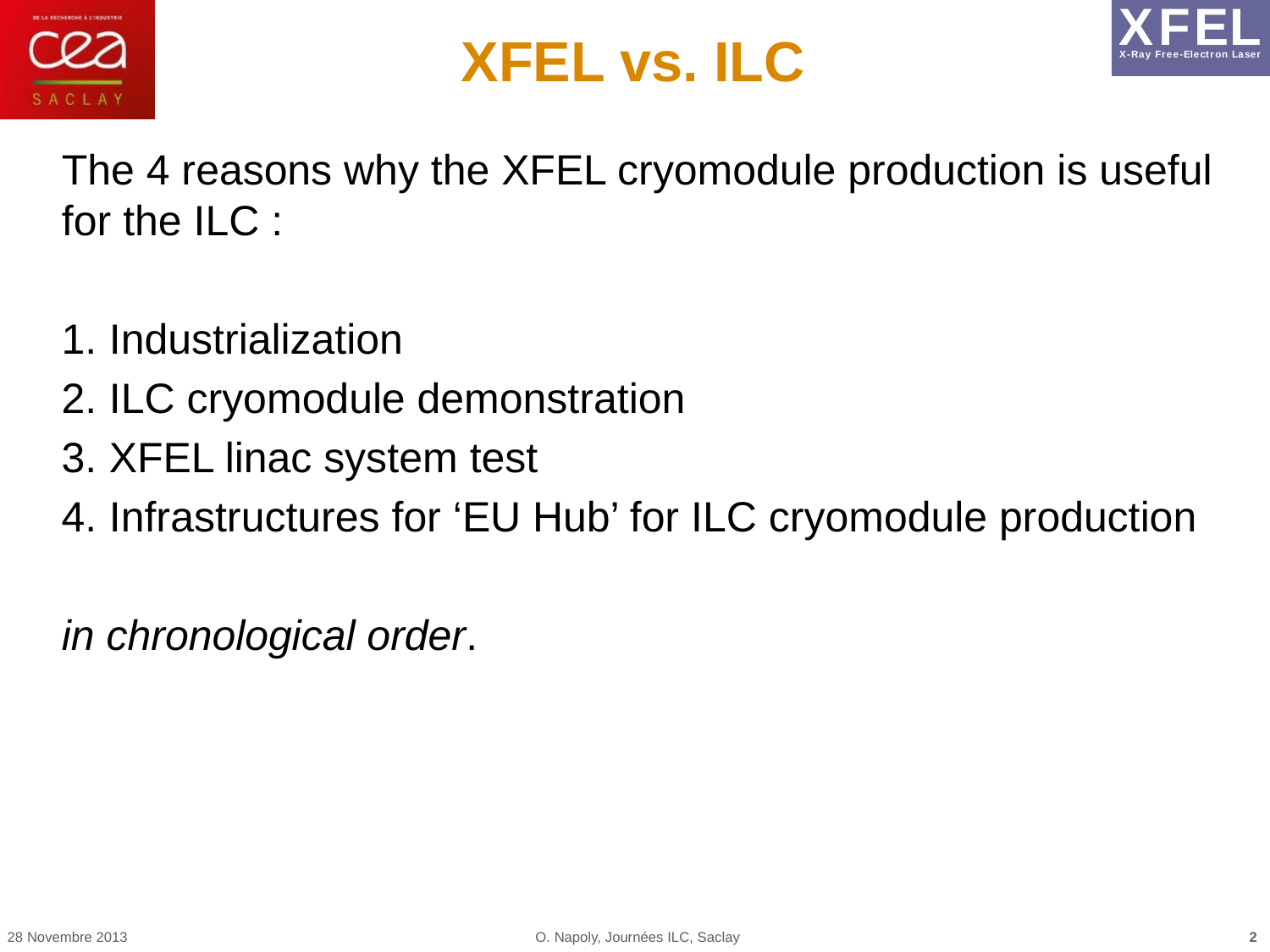

# XFEL vs. ILC
The 4 reasons why the XFEL cryomodule production is useful for the ILC :

Industrialization
ILC cryomodule demonstration
XFEL linac system test
Infrastructures for ‘EU Hub’ for ILC cryomodule production

in chronological order.
28 Novembre 2013
O. Napoly, Journées ILC, Saclay
2